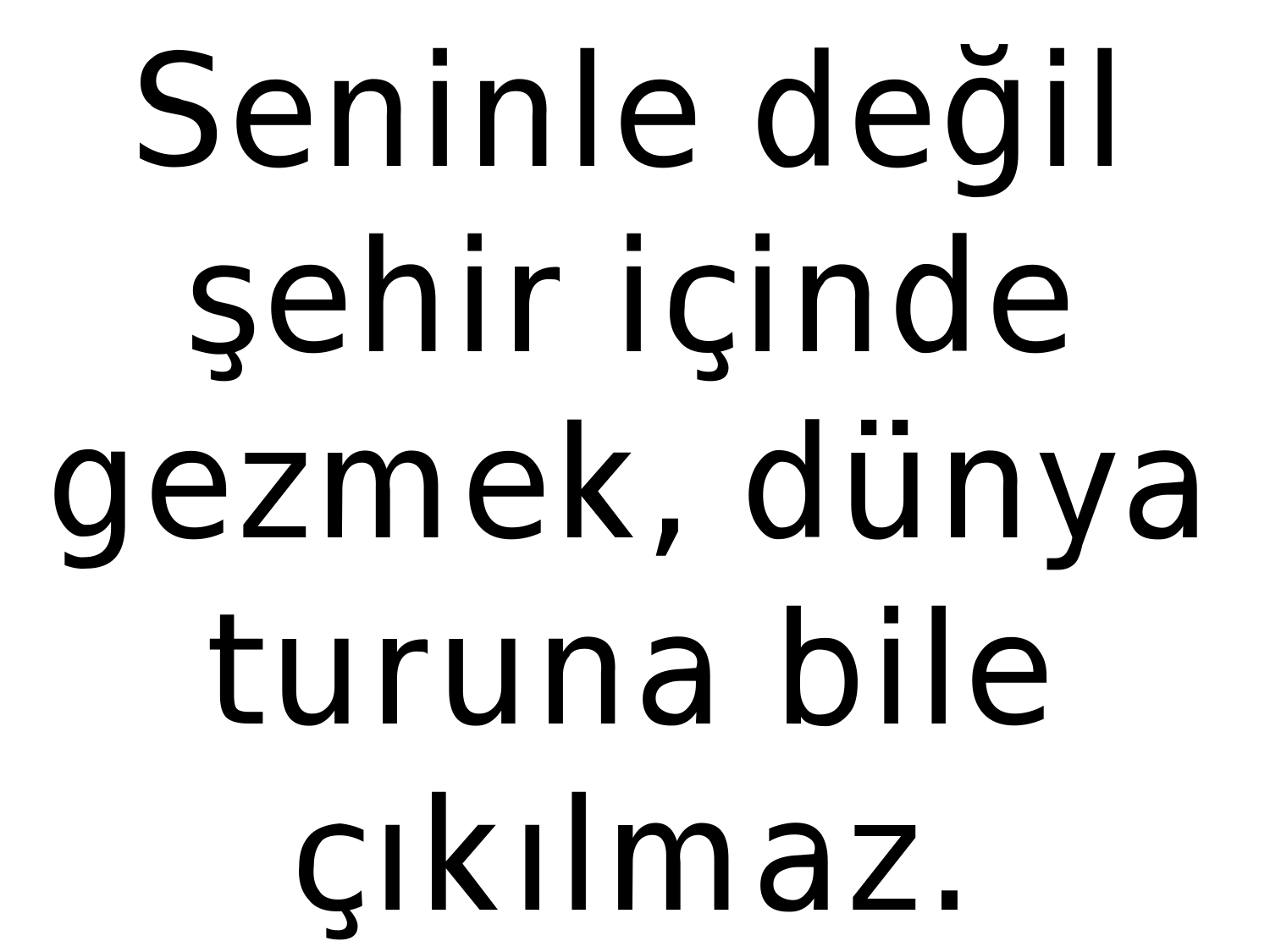

# Seninle değil şehir içinde gezmek, dünya turuna bile çıkılmaz.